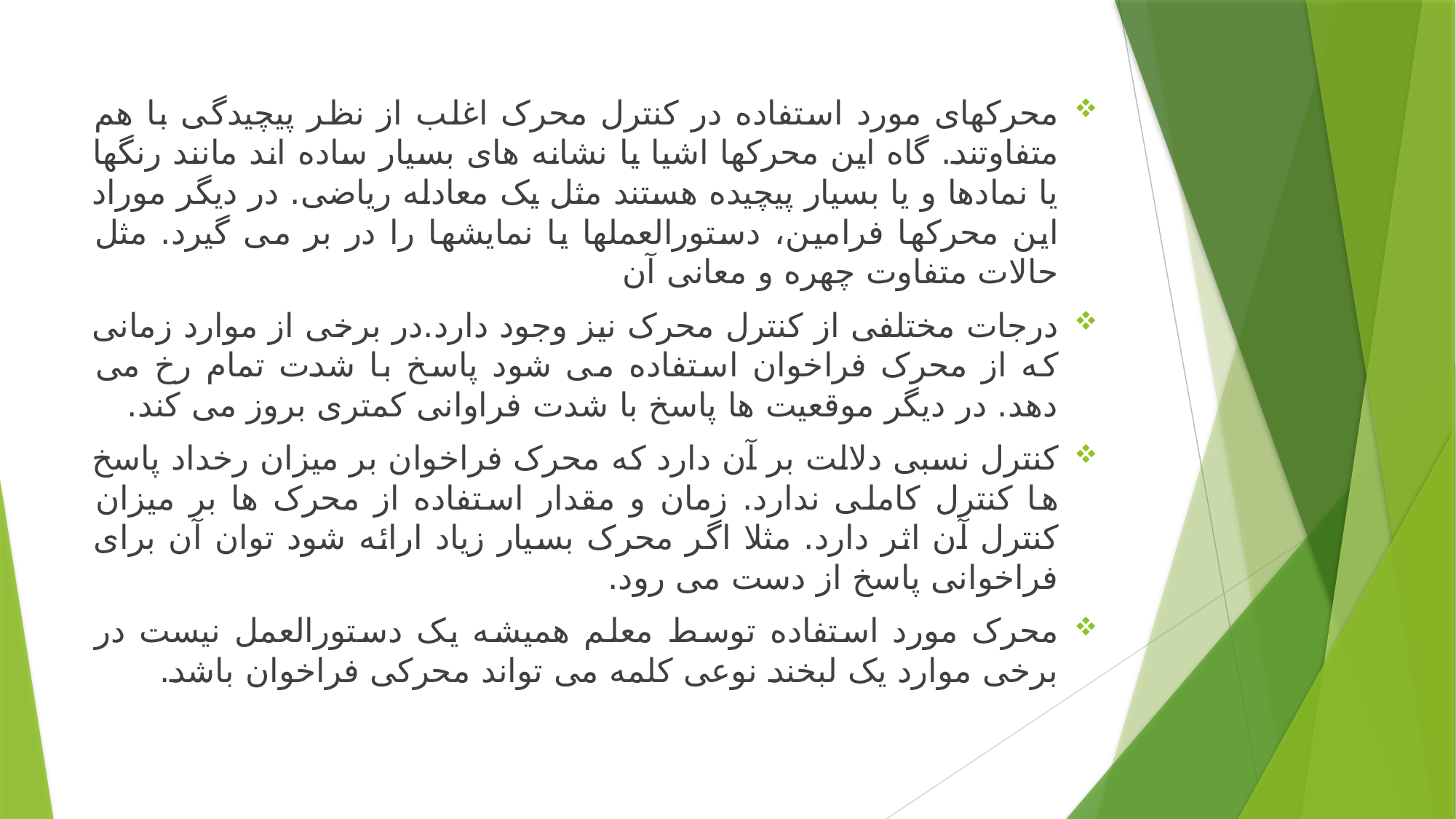

محرکهای مورد استفاده در کنترل محرک اغلب از نظر پیچیدگی با هم متفاوتند. گاه این محرکها اشیا یا نشانه های بسیار ساده اند مانند رنگها یا نمادها و یا بسیار پیچیده هستند مثل یک معادله ریاضی. در دیگر موراد این محرکها فرامین، دستورالعملها یا نمایشها را در بر می گیرد. مثل حالات متفاوت چهره و معانی آن
درجات مختلفی از کنترل محرک نیز وجود دارد.در برخی از موارد زمانی که از محرک فراخوان استفاده می شود پاسخ با شدت تمام رخ می دهد. در دیگر موقعیت ها پاسخ با شدت فراوانی کمتری بروز می کند.
کنترل نسبی دلالت بر آن دارد که محرک فراخوان بر میزان رخداد پاسخ ها کنترل کاملی ندارد. زمان و مقدار استفاده از محرک ها بر میزان کنترل آن اثر دارد. مثلا اگر محرک بسیار زیاد ارائه شود توان آن برای فراخوانی پاسخ از دست می رود.
محرک مورد استفاده توسط معلم همیشه یک دستورالعمل نیست در برخی موارد یک لبخند نوعی کلمه می تواند محرکی فراخوان باشد.